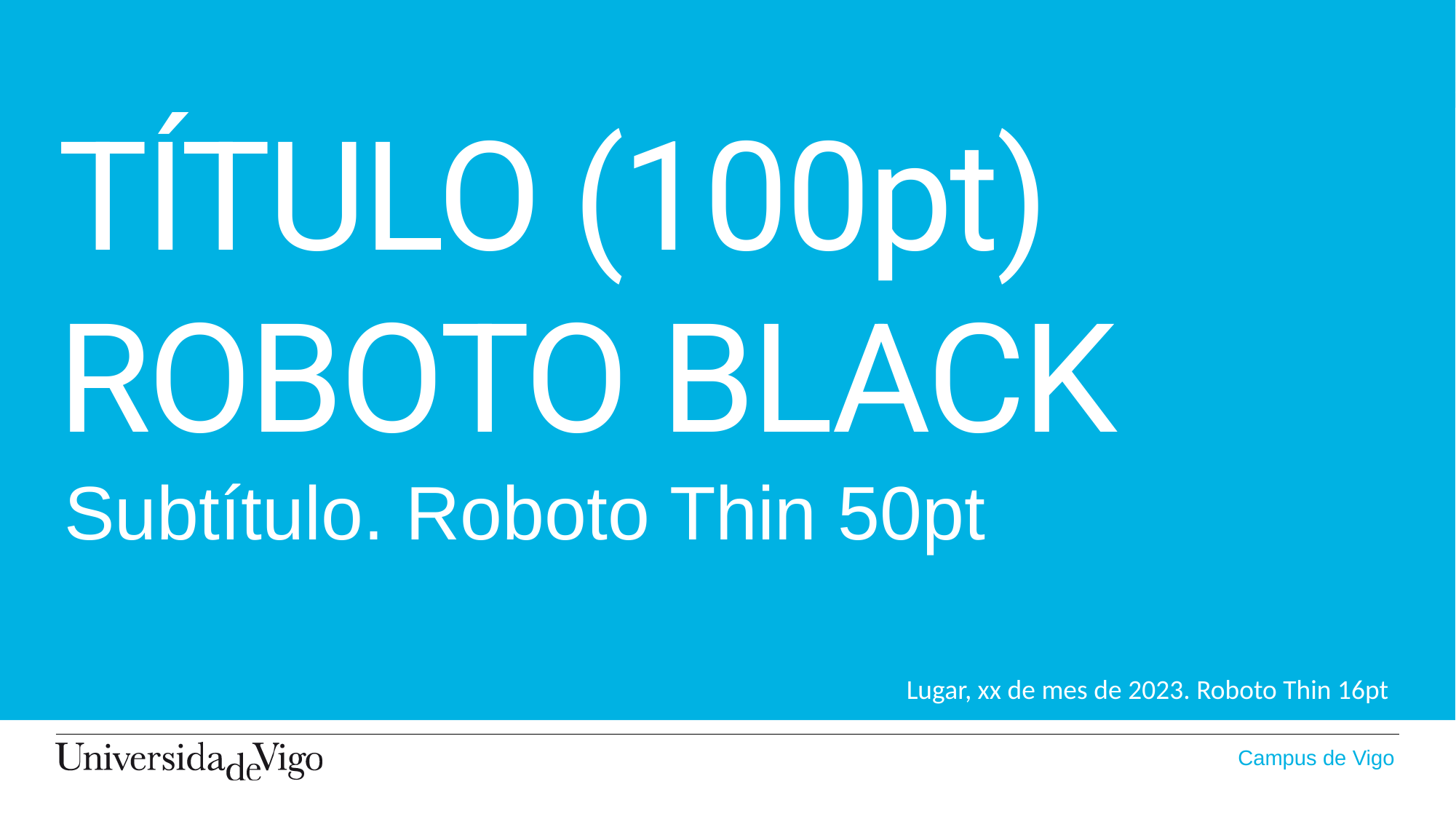

TÍTULO (100pt)
ROBOTO BLACK
Subtítulo. Roboto Thin 50pt
Lugar, xx de mes de 2023. Roboto Thin 16pt